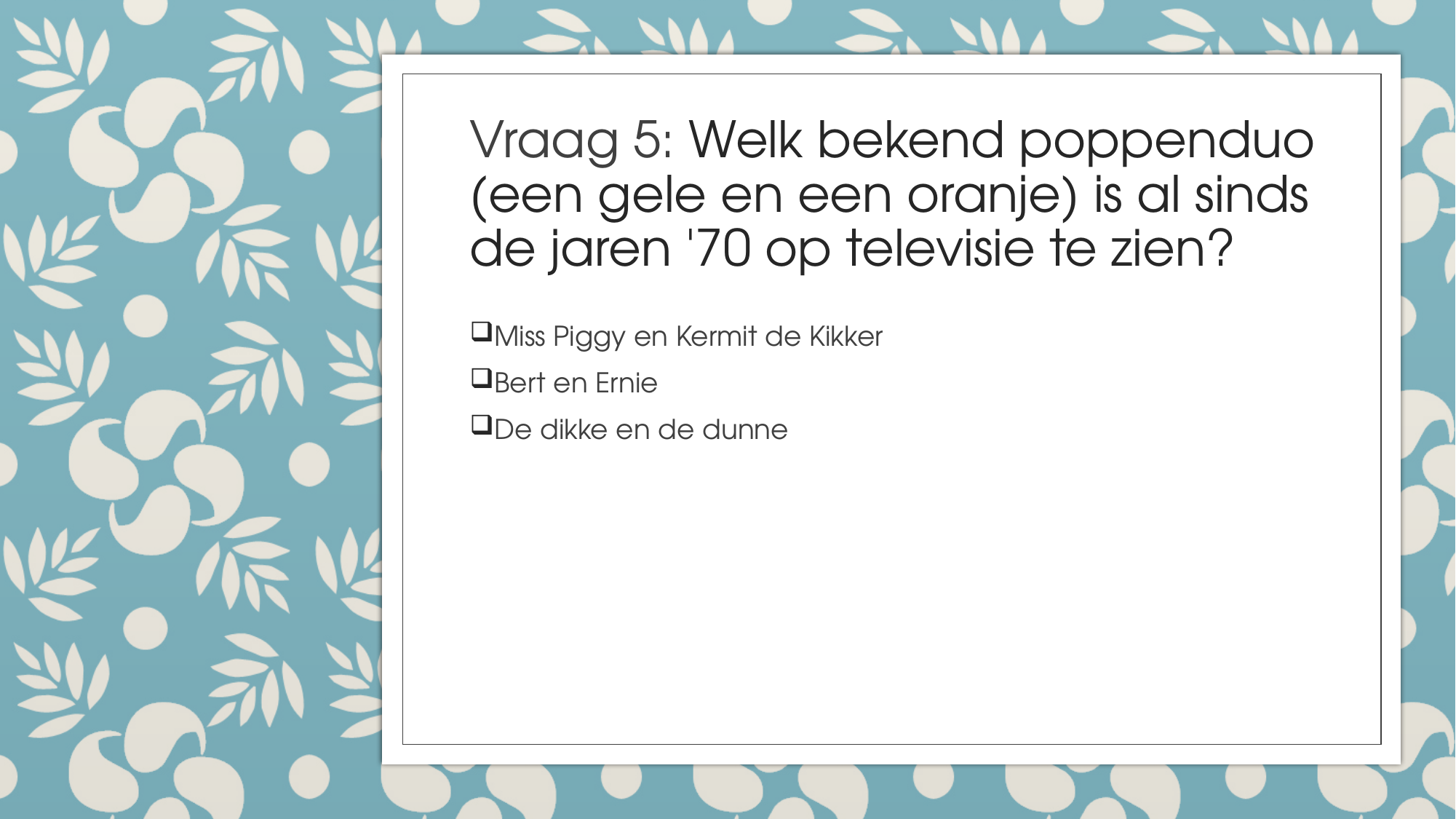

# Vraag 5: Welk bekend poppenduo (een gele en een oranje) is al sinds de jaren '70 op televisie te zien?
Miss Piggy en Kermit de Kikker
Bert en Ernie
De dikke en de dunne